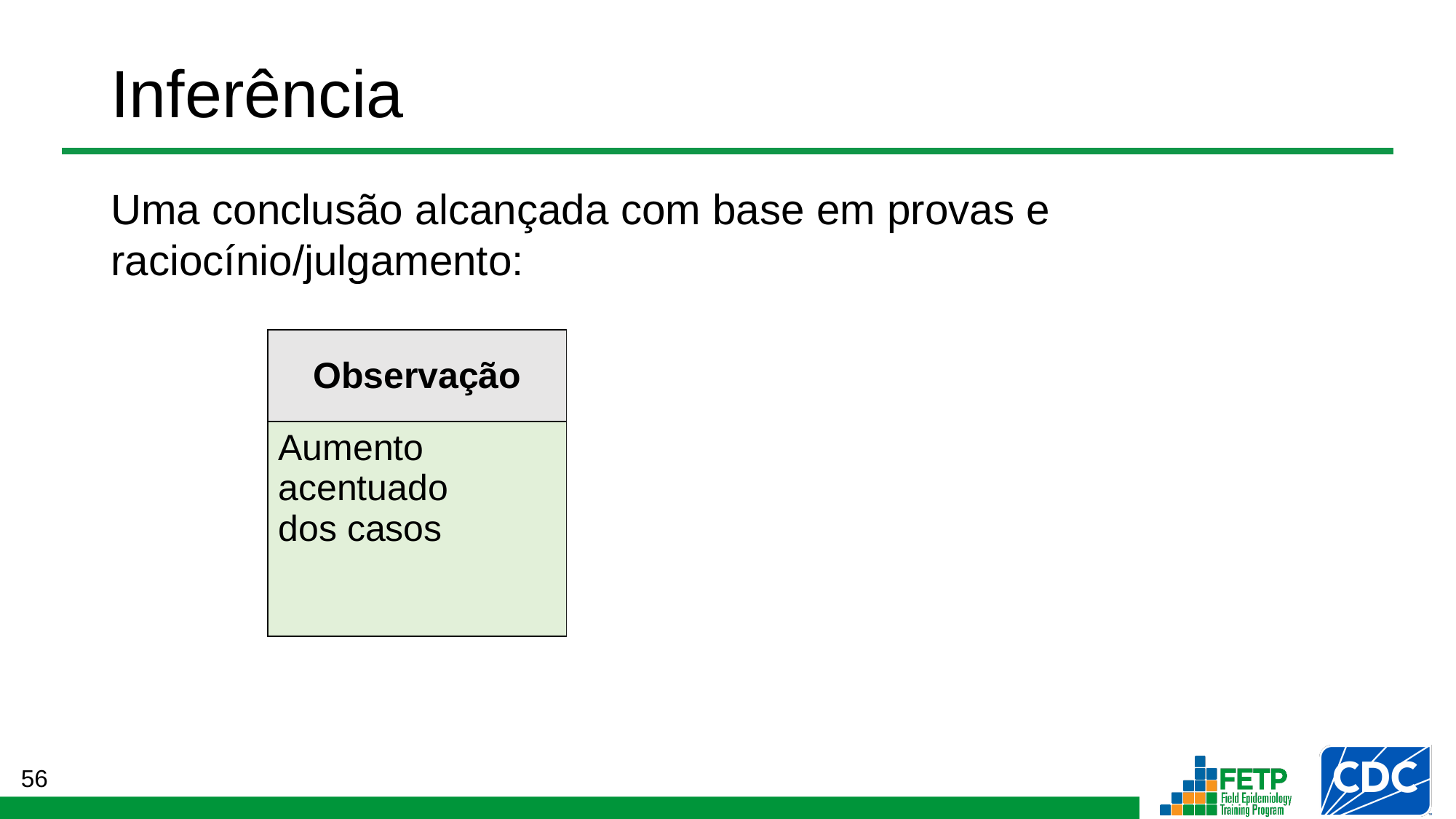

# Inferência

Uma conclusão alcançada com base em provas e
raciocínio/julgamento:

| Observação | Raciocínio / Julgamento | Inferência |
| --- | --- | --- |
| Aumento acentuado dos casos | Não há alteração nas práticas de comunicação, não é sazonal | Possível surto, necessita de investigação |